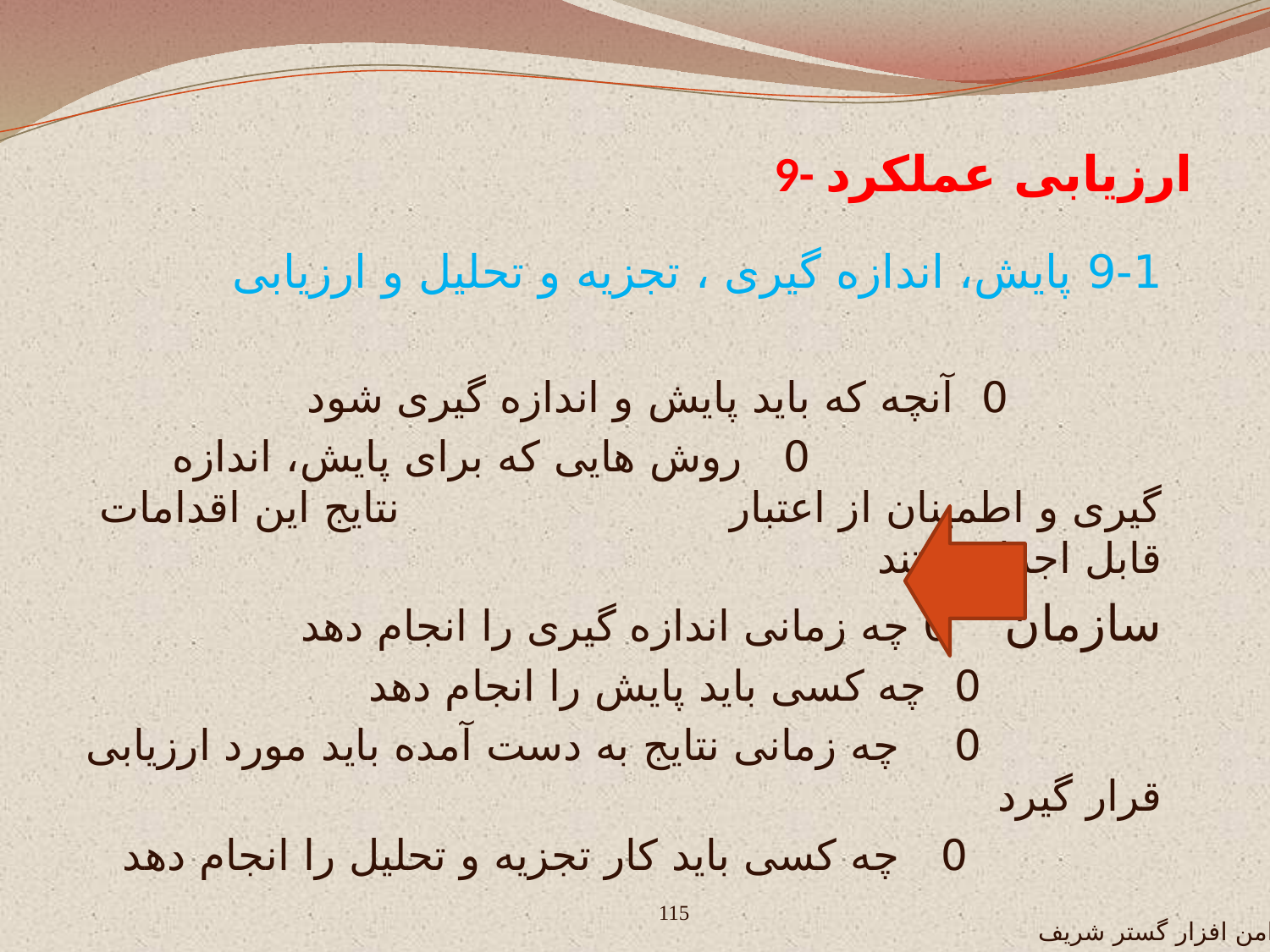

# 9- ارزیابی عملکرد
9-1 پایش، اندازه گیری ، تجزیه و تحلیل و ارزیابی

		  0  آنچه که باید پایش و اندازه گیری شود
                          0   روش هایی که برای پایش، اندازه گیری و اطمینان از اعتبار             			نتایج این اقدامات قابل اجرا هستند
سازمان	    0 چه زمانی اندازه گیری را انجام دهد
		    0  چه کسی باید پایش را انجام دهد
		    0    چه زمانی نتایج به دست آمده باید مورد ارزیابی قرار گیرد
		     0   چه کسی باید کار تجزیه و تحلیل را انجام دهد